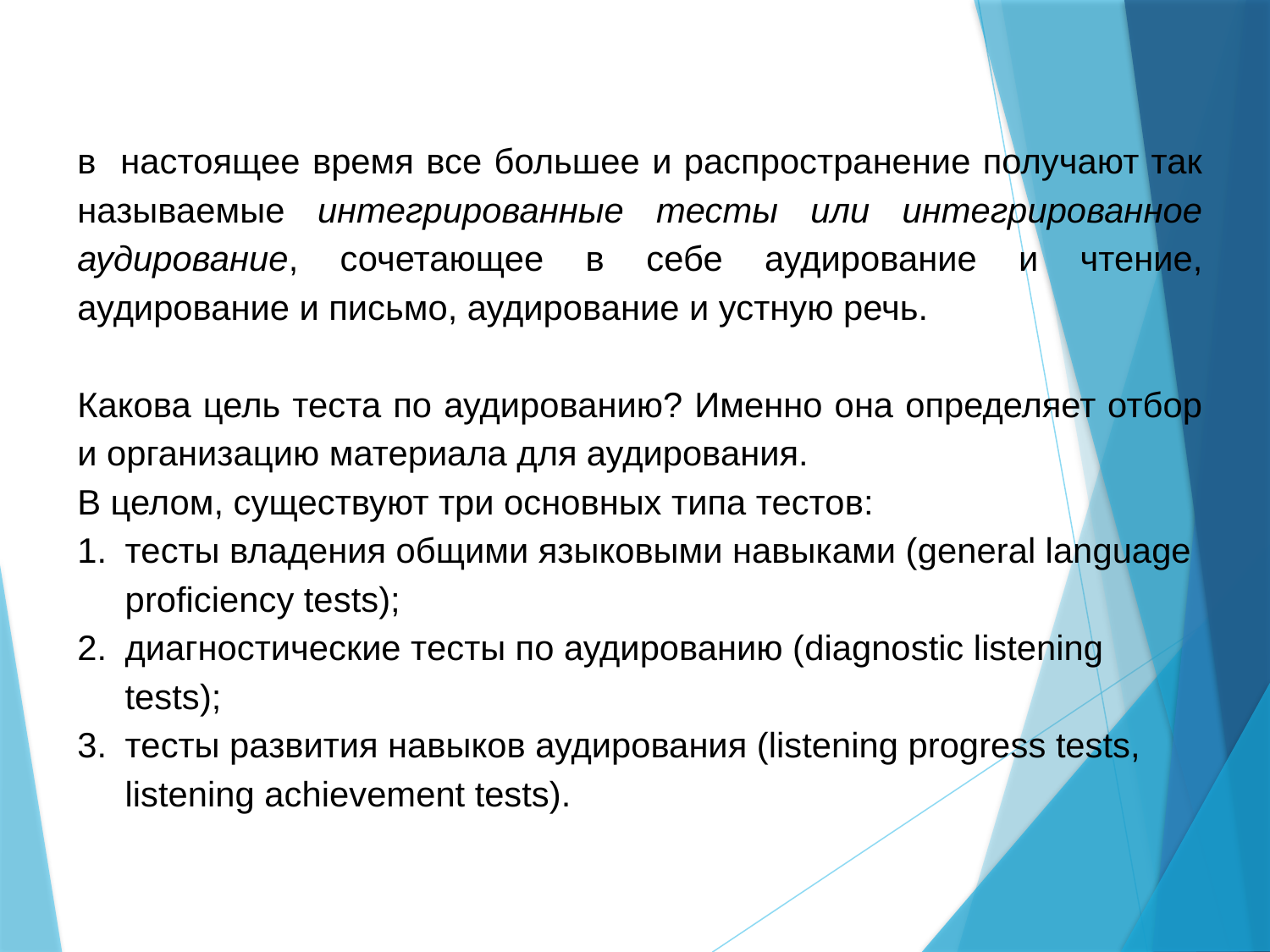

в  настоящее время все большее и распространение получают так называемые интегрированные тесты или интегрированное аудирование, сочетающее в себе аудирование и чтение, аудирование и письмо, аудирование и устную речь.

Какова цель теста по аудированию? Именно она определяет отбор и организацию материала для аудирования.
В целом, существуют три основных типа тестов:
тесты владения общими языковыми навыками (general language proficiency tests);
диагностические тесты по аудированию (diagnostic listening tests);
тесты развития навыков аудирования (listening progress tests, listening achievement tests).